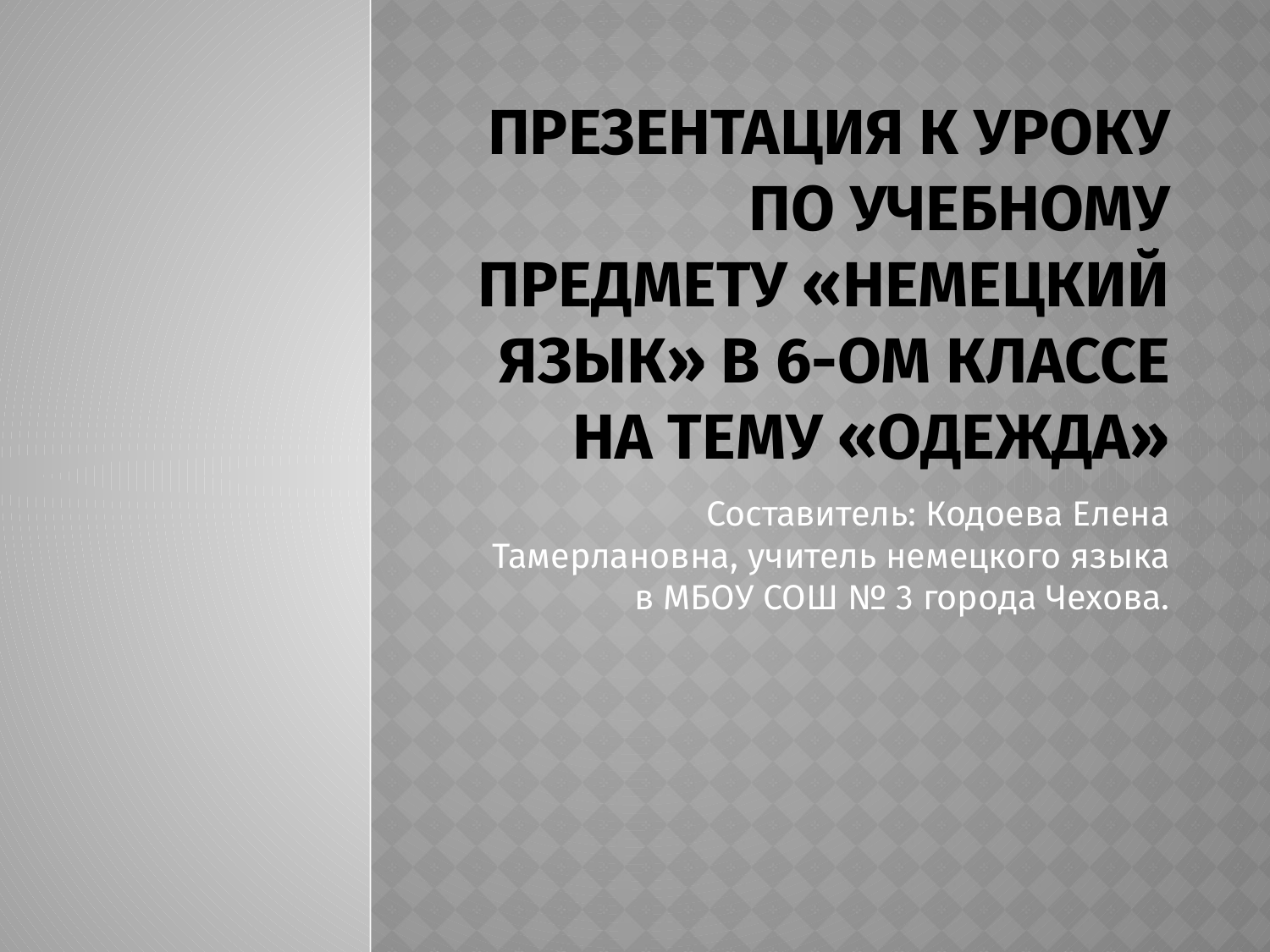

# Презентация к уроку по учебному предмету «Немецкий язык» в 6-ом классе на тему «Одежда»
Составитель: Кодоева Елена Тамерлановна, учитель немецкого языка в МБОУ СОШ № 3 города Чехова.